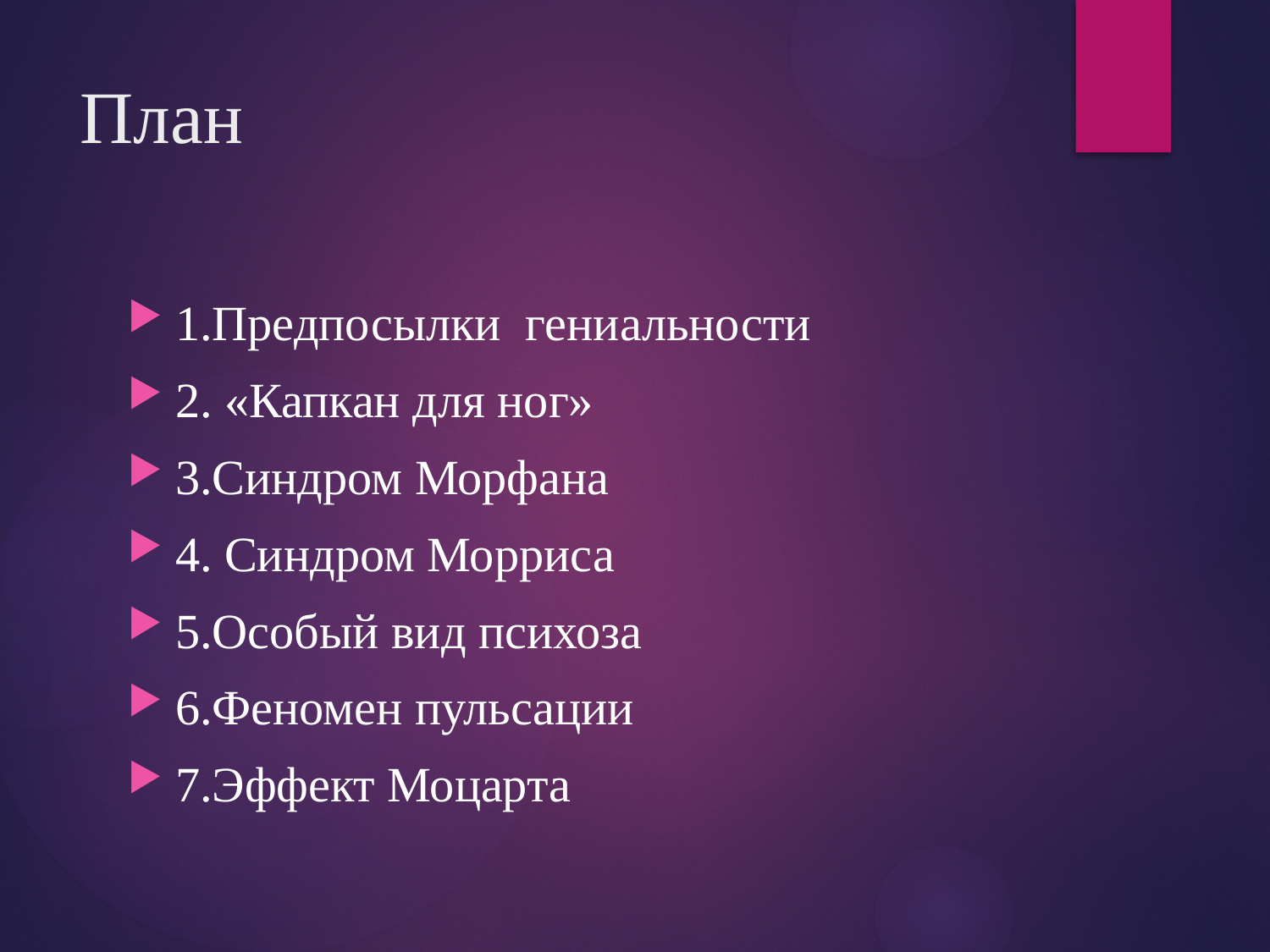

# План
1.Предпосылки  гениальности
2. «Капкан для ног»
3.Синдром Морфана
4. Синдром Морриса
5.Особый вид психоза
6.Феномен пульсации
7.Эффект Моцарта